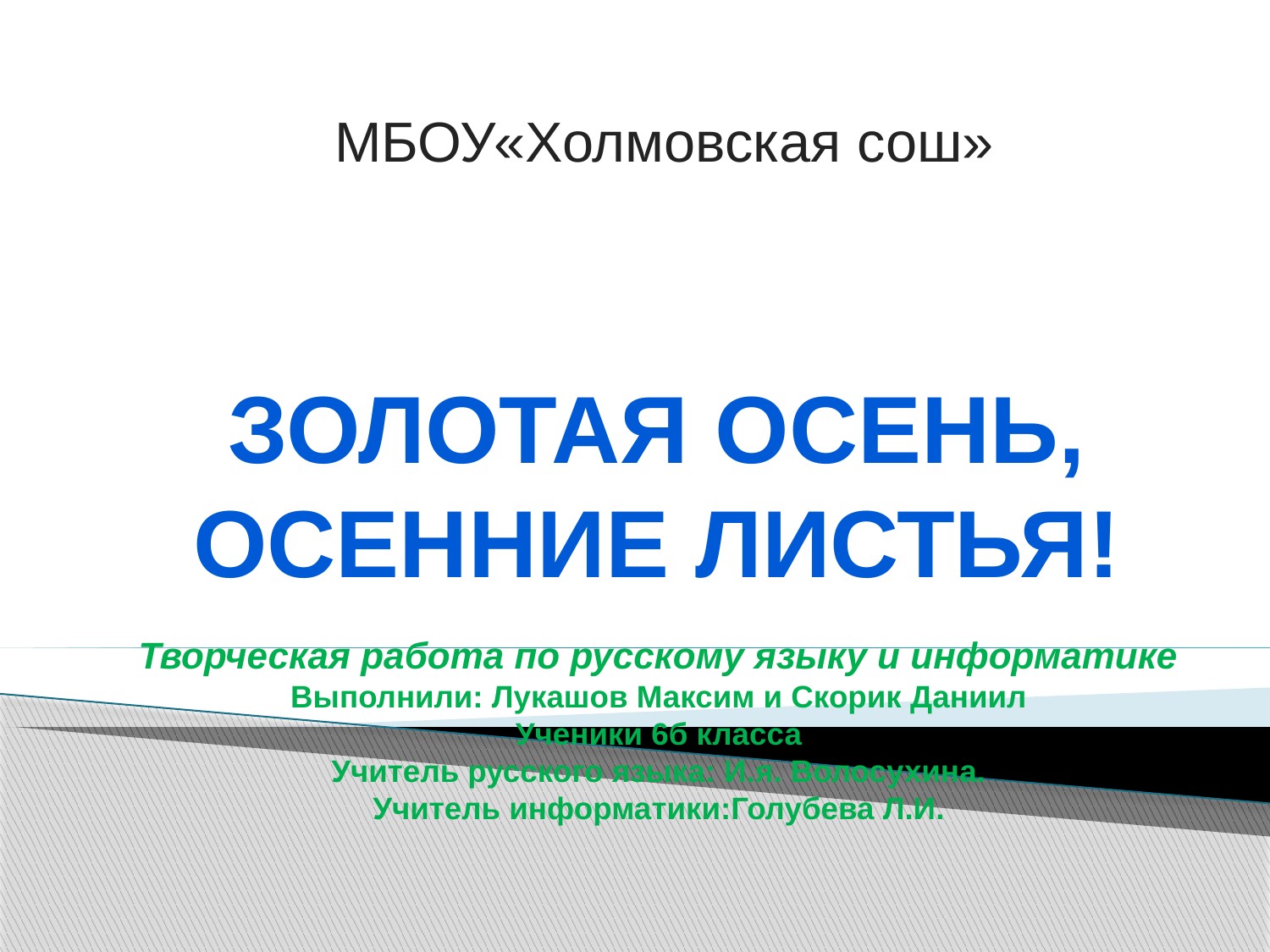

МБОУ«Холмовская сош»

золотая ОСЕНЬ,
ОСЕННИЕ ЛИСТЬЯ!
# Творческая работа по русскому языку и информатике Выполнили: Лукашов Максим и Скорик Даниил Ученики 6б класса Учитель русского языка: И.я. Волосухина. Учитель информатики:Голубева Л.И.